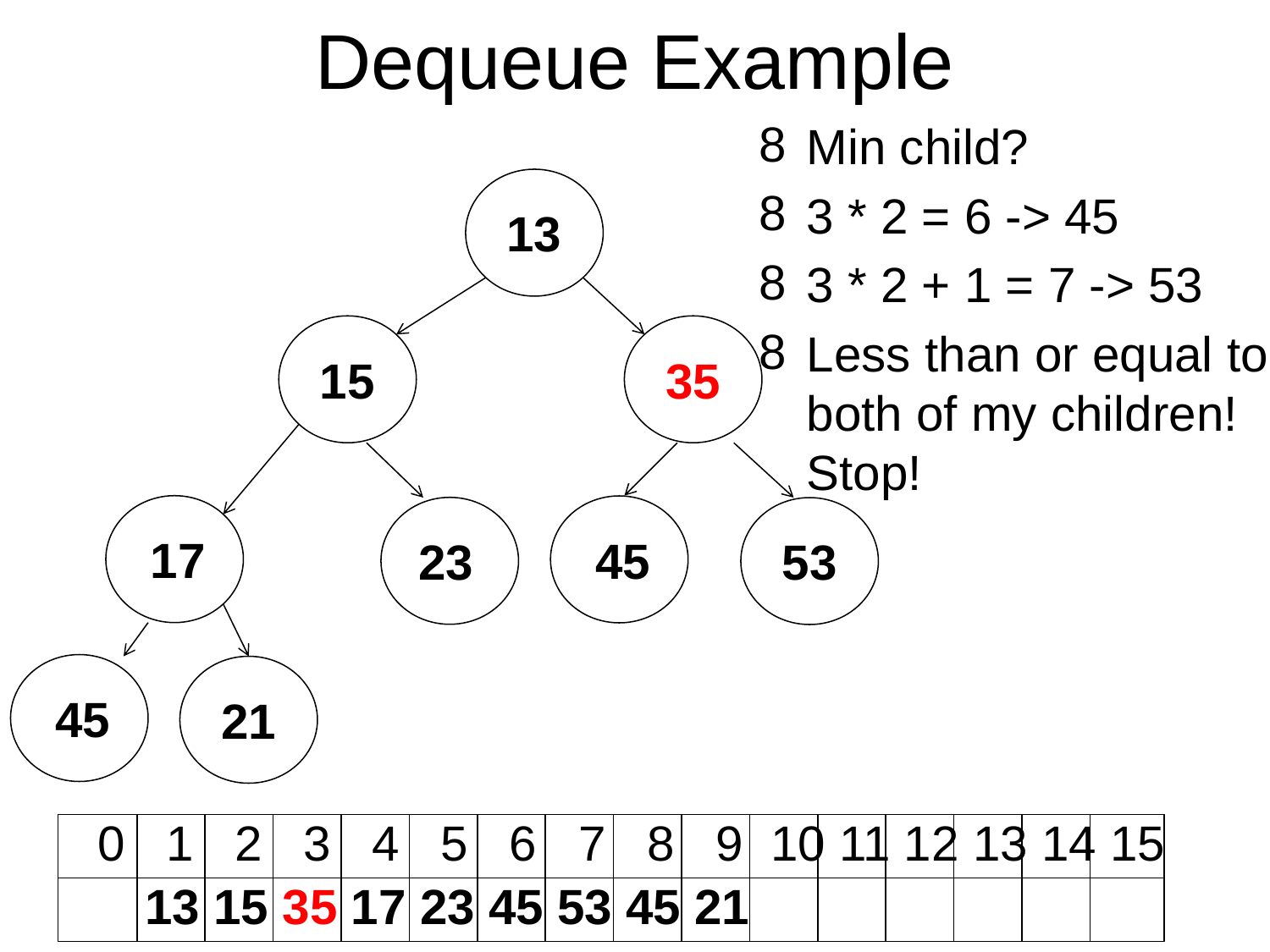

# Dequeue Example
Min child?
3 * 2 = 6 -> 45
3 * 2 + 1 = 7 -> 53
Less than or equal to
both of my children!
Stop!

13

15
35

17
45
23
53

45
21
0   1   2   3   4   5   6   7   8   9  10 11 12 13 14 15

    13 15 35 17 23 45 53 45 21